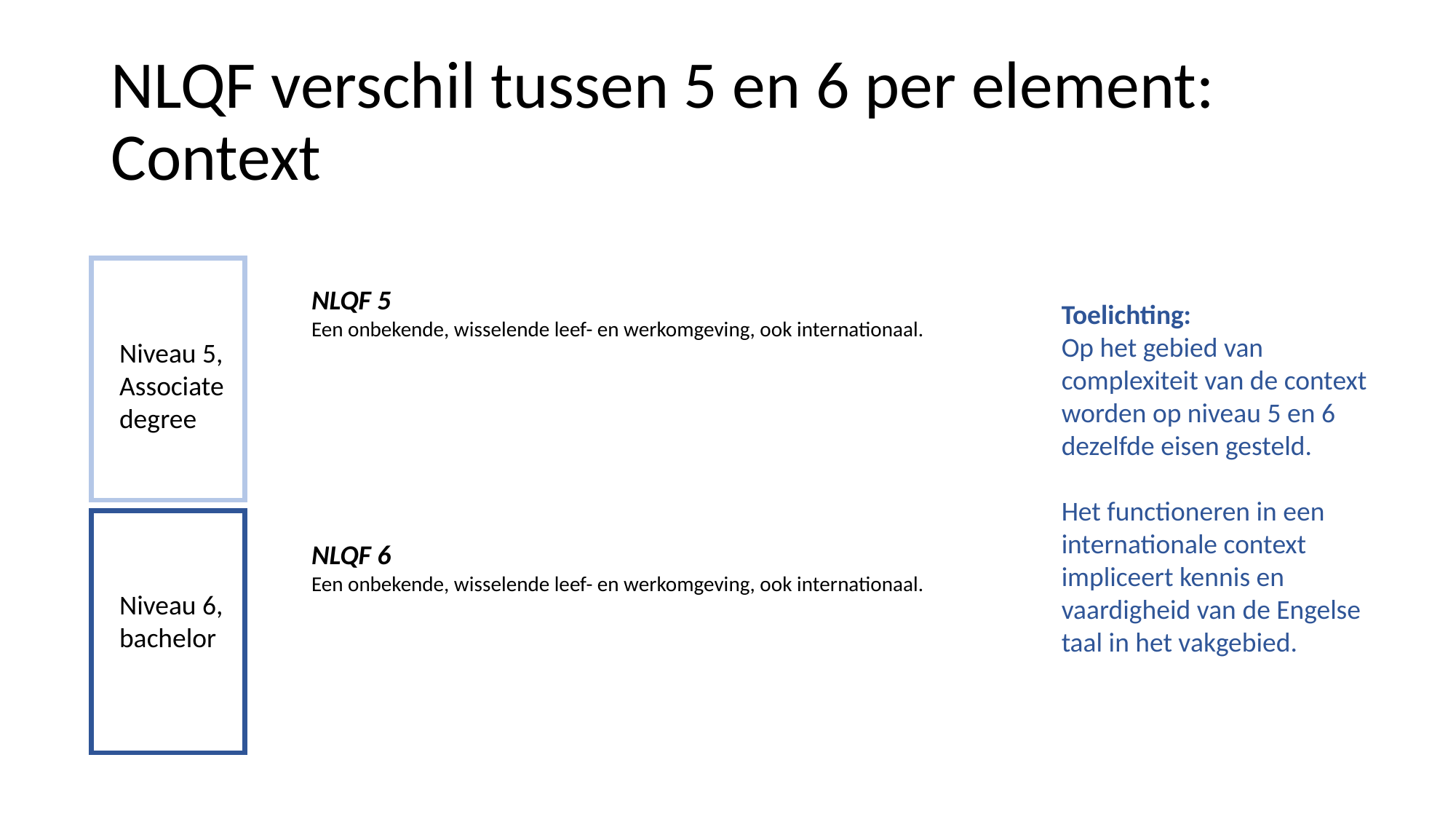

# NLQF verschil tussen 5 en 6 per element: Context

NLQF 5
Een onbekende, wisselende leef- en werkomgeving, ook internationaal.

NLQF 6
Een onbekende, wisselende leef- en werkomgeving, ook internationaal.

Toelichting:
Op het gebied van complexiteit van de context worden op niveau 5 en 6 dezelfde eisen gesteld.

Het functioneren in een internationale context impliceert kennis en vaardigheid van de Engelse taal in het vakgebied.
Niveau 5,
Associate degree

Niveau 6,
bachelor